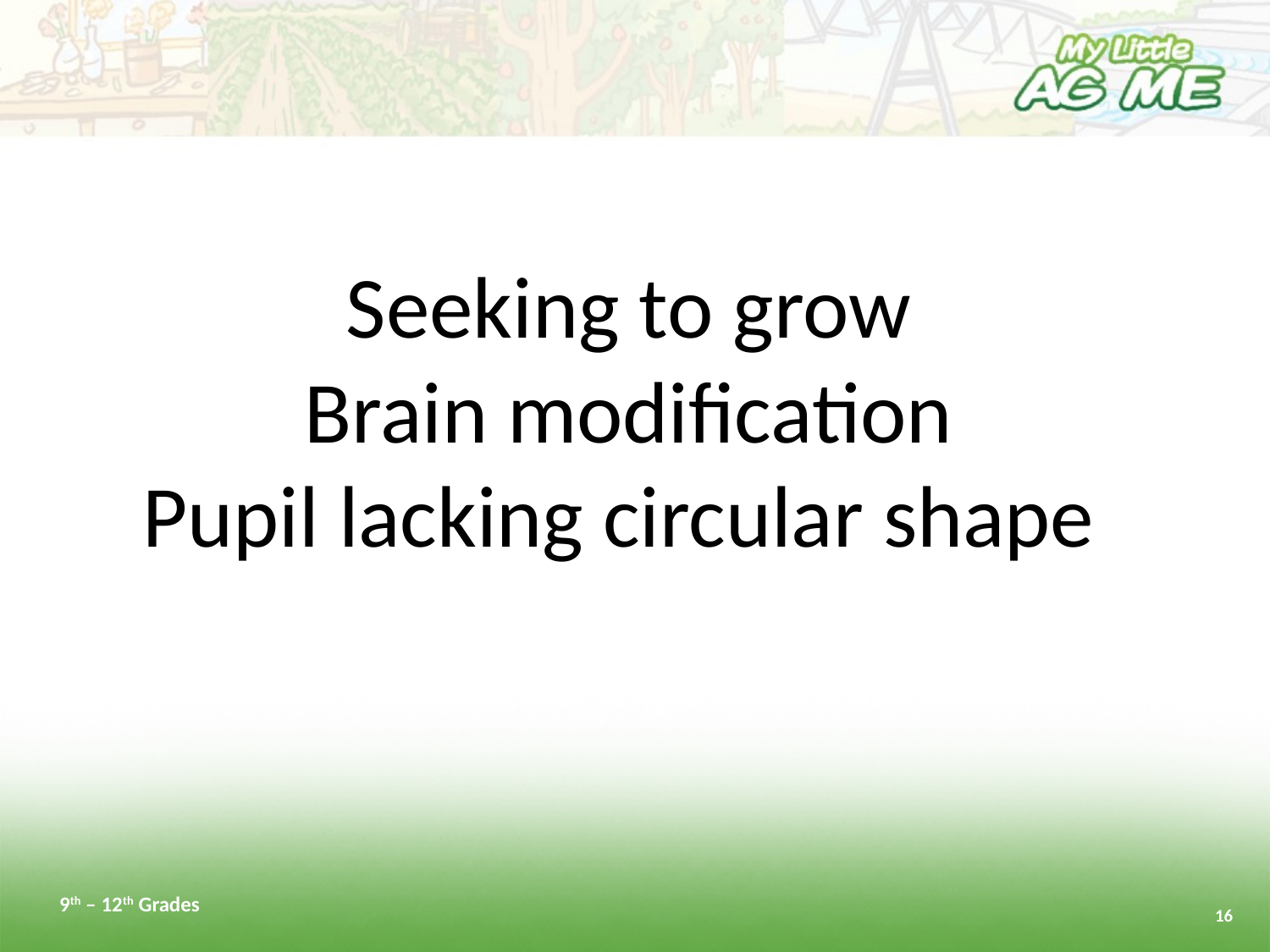

#
Seeking to grow
Brain modification
Pupil lacking circular shape